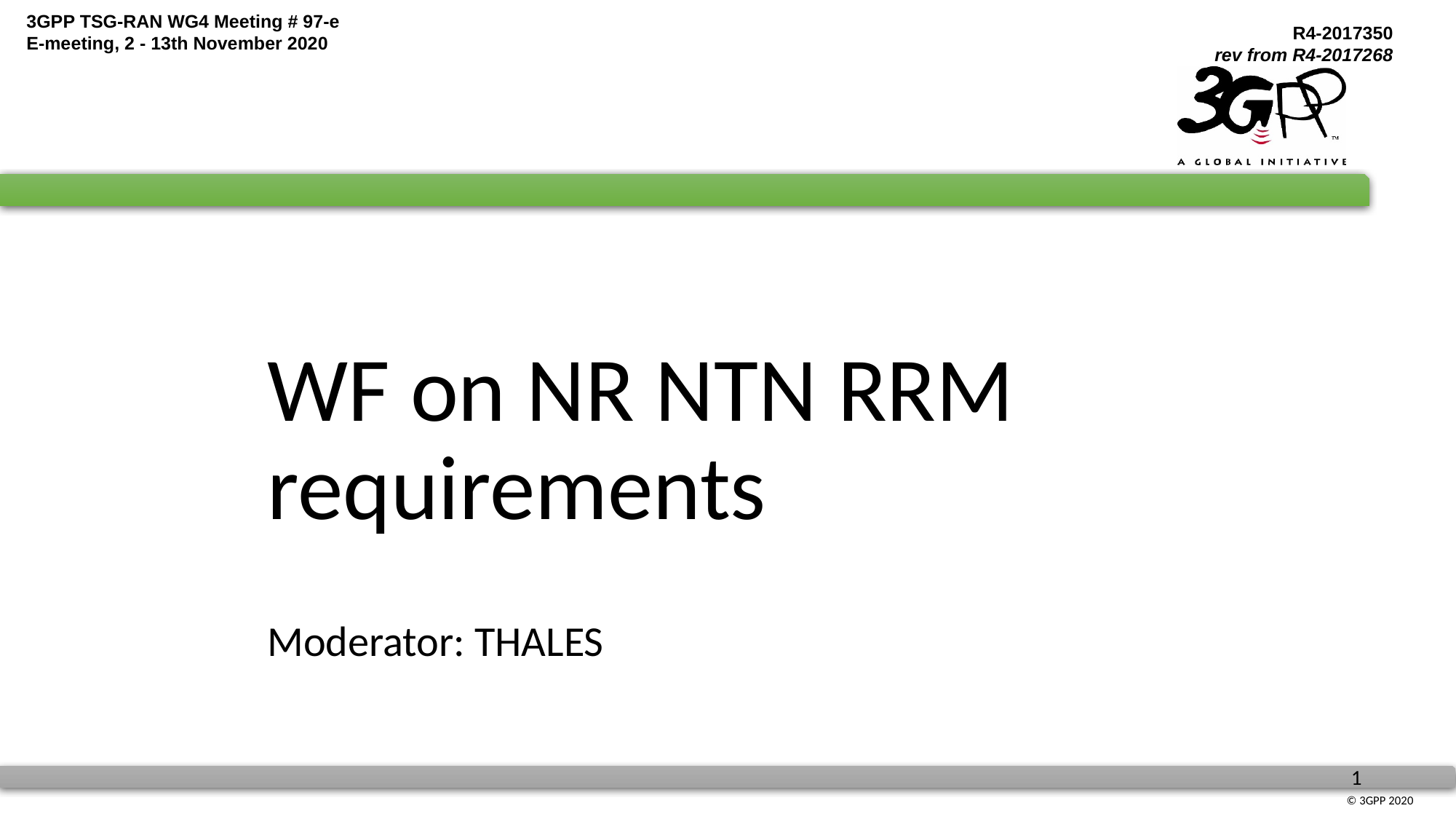

# WF on NR NTN RRM requirements

Moderator: THALES